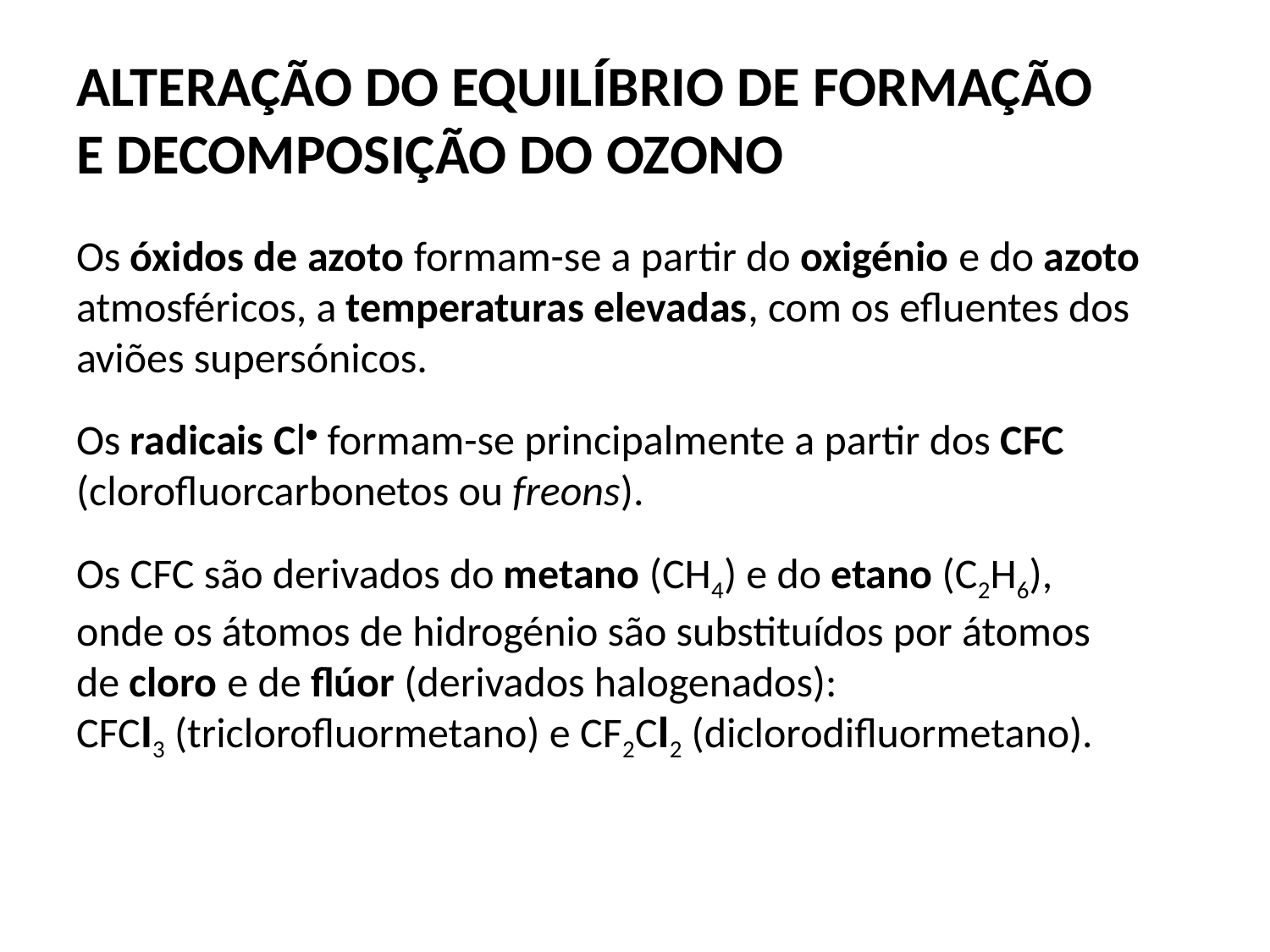

# ALTERAÇÃO DO EQUILÍBRIO DE FORMAÇÃO E DECOMPOSIÇÃO DO OZONO
Os óxidos de azoto formam-se a partir do oxigénio e do azoto atmosféricos, a temperaturas elevadas, com os efluentes dos aviões supersónicos.
Os radicais Cl• formam-se principalmente a partir dos CFC (clorofluorcarbonetos ou freons).
Os CFC são derivados do metano (CH4) e do etano (C2H6),
onde os átomos de hidrogénio são substituídos por átomos
de cloro e de flúor (derivados halogenados):
CFCl3 (triclorofluormetano) e CF2Cl2 (diclorodifluormetano).